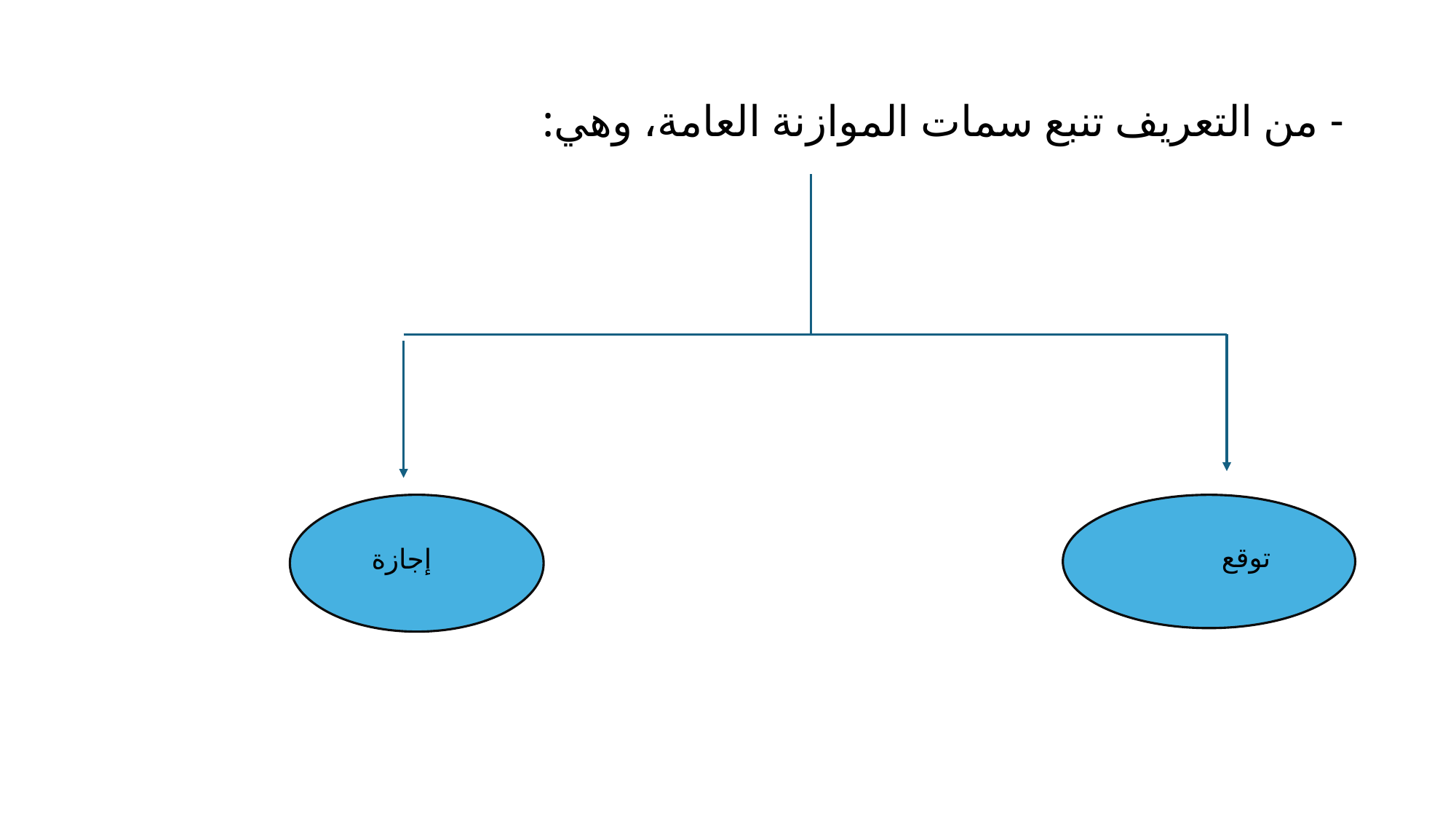

# - من التعريف تنبع سمات الموازنة العامة، وهي:

توقع
إجازة